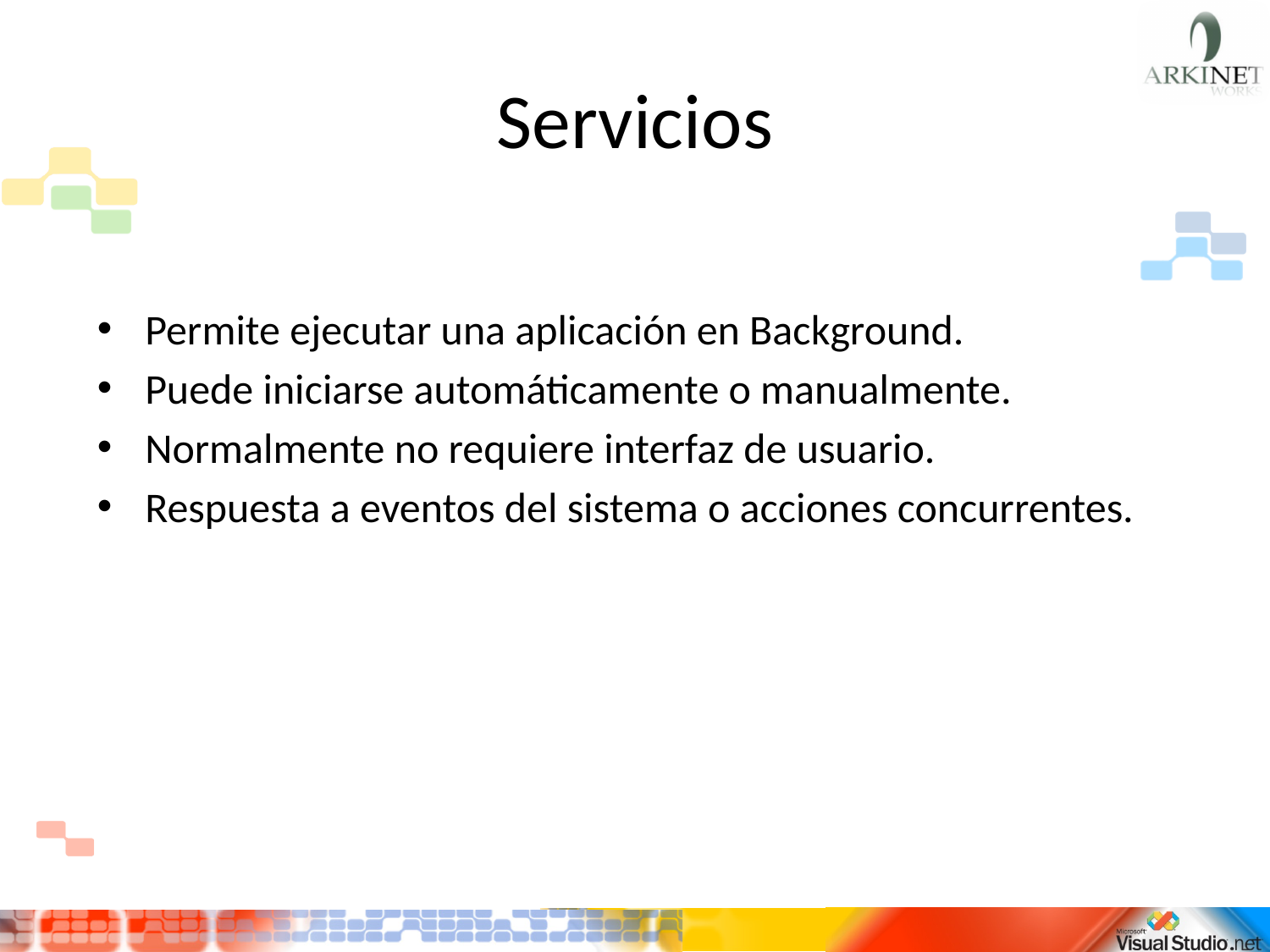

# Servicios
Permite ejecutar una aplicación en Background.
Puede iniciarse automáticamente o manualmente.
Normalmente no requiere interfaz de usuario.
Respuesta a eventos del sistema o acciones concurrentes.